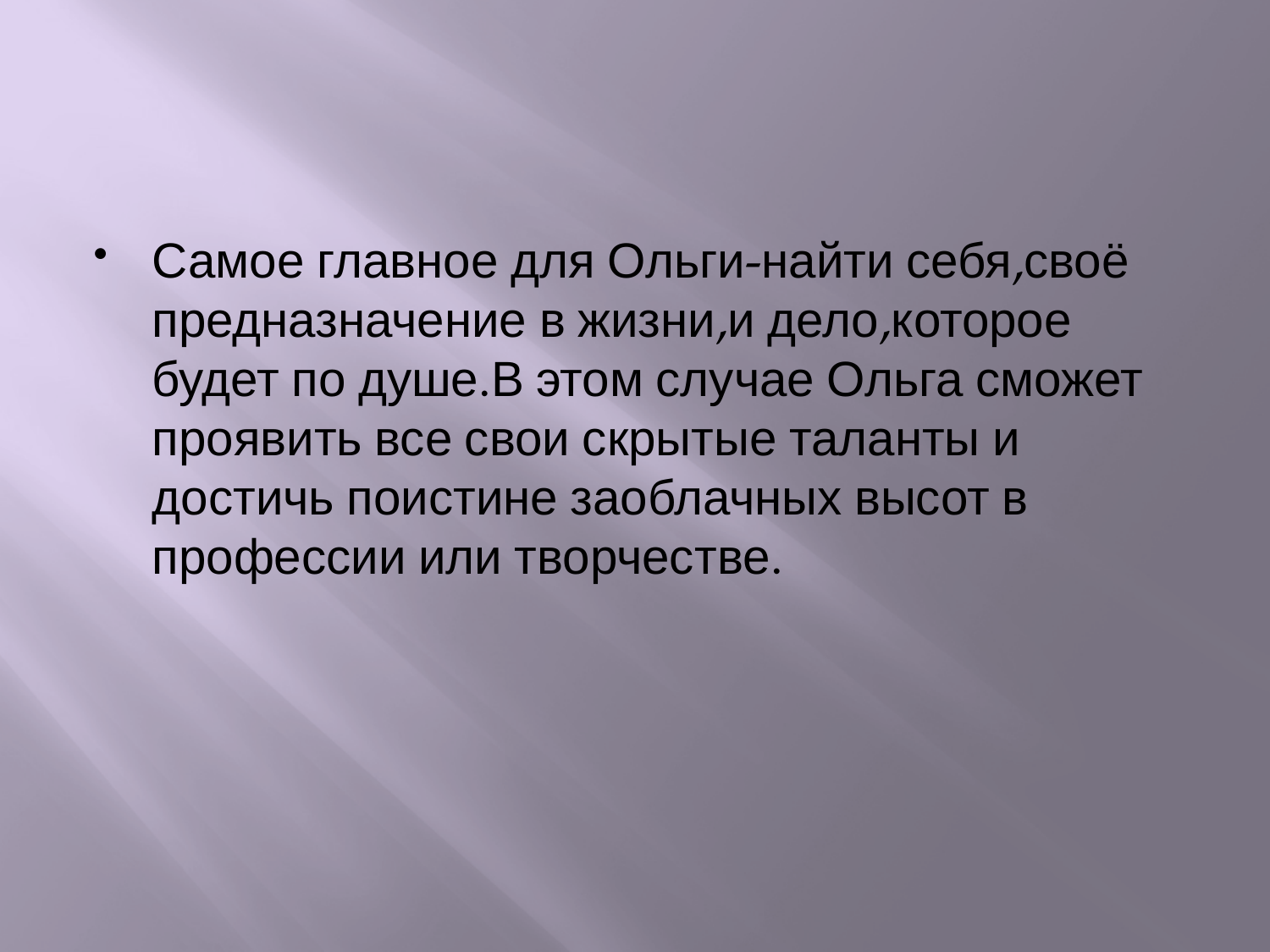

#
Самое главное для Ольги-найти себя,своё предназначение в жизни,и дело,которое будет по душе.В этом случае Ольга сможет проявить все свои скрытые таланты и достичь поистине заоблачных высот в профессии или творчестве.